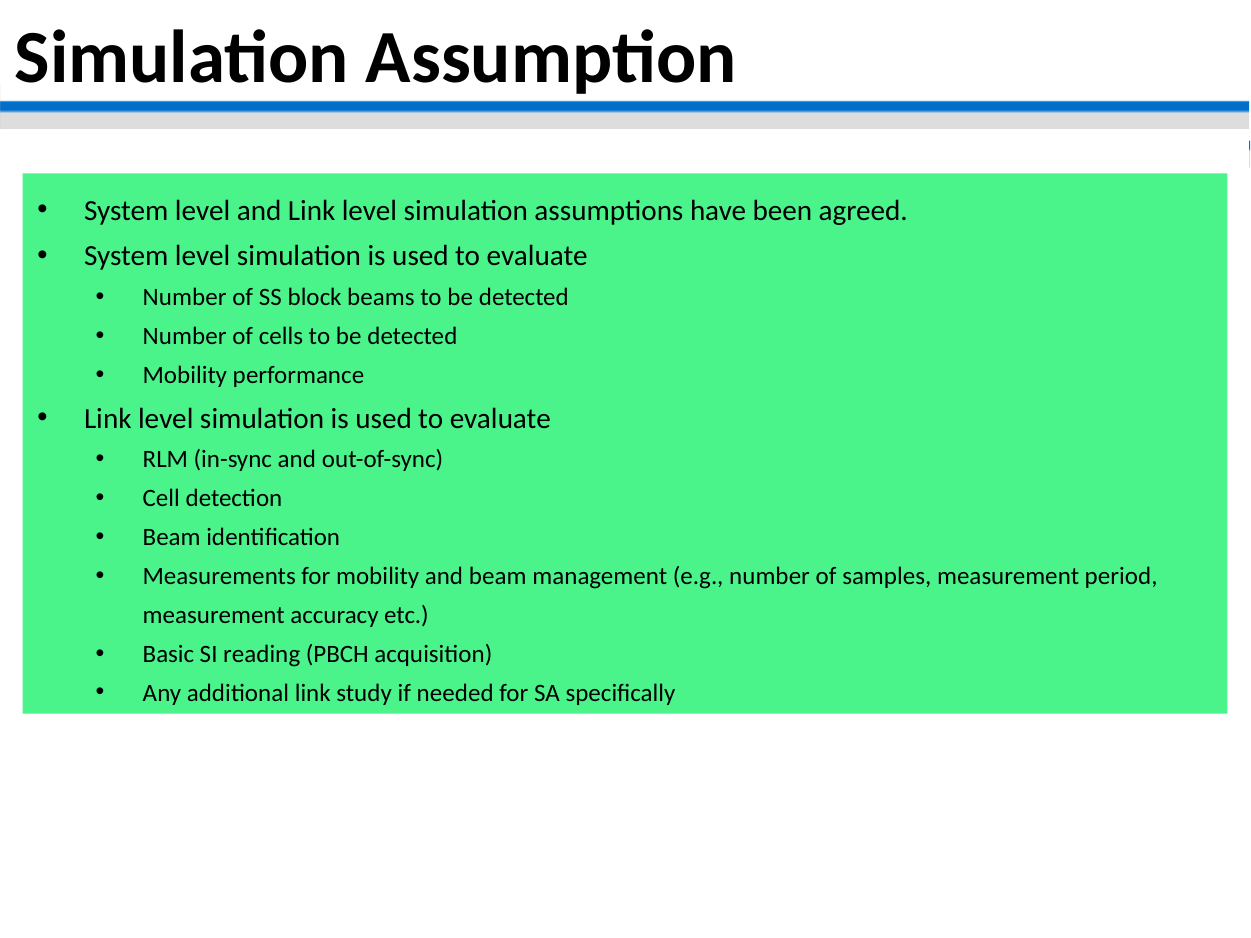

Simulation Assumption
System level and Link level simulation assumptions have been agreed.
System level simulation is used to evaluate
Number of SS block beams to be detected
Number of cells to be detected
Mobility performance
Link level simulation is used to evaluate
RLM (in-sync and out-of-sync)
Cell detection
Beam identification
Measurements for mobility and beam management (e.g., number of samples, measurement period, measurement accuracy etc.)
Basic SI reading (PBCH acquisition)
Any additional link study if needed for SA specifically